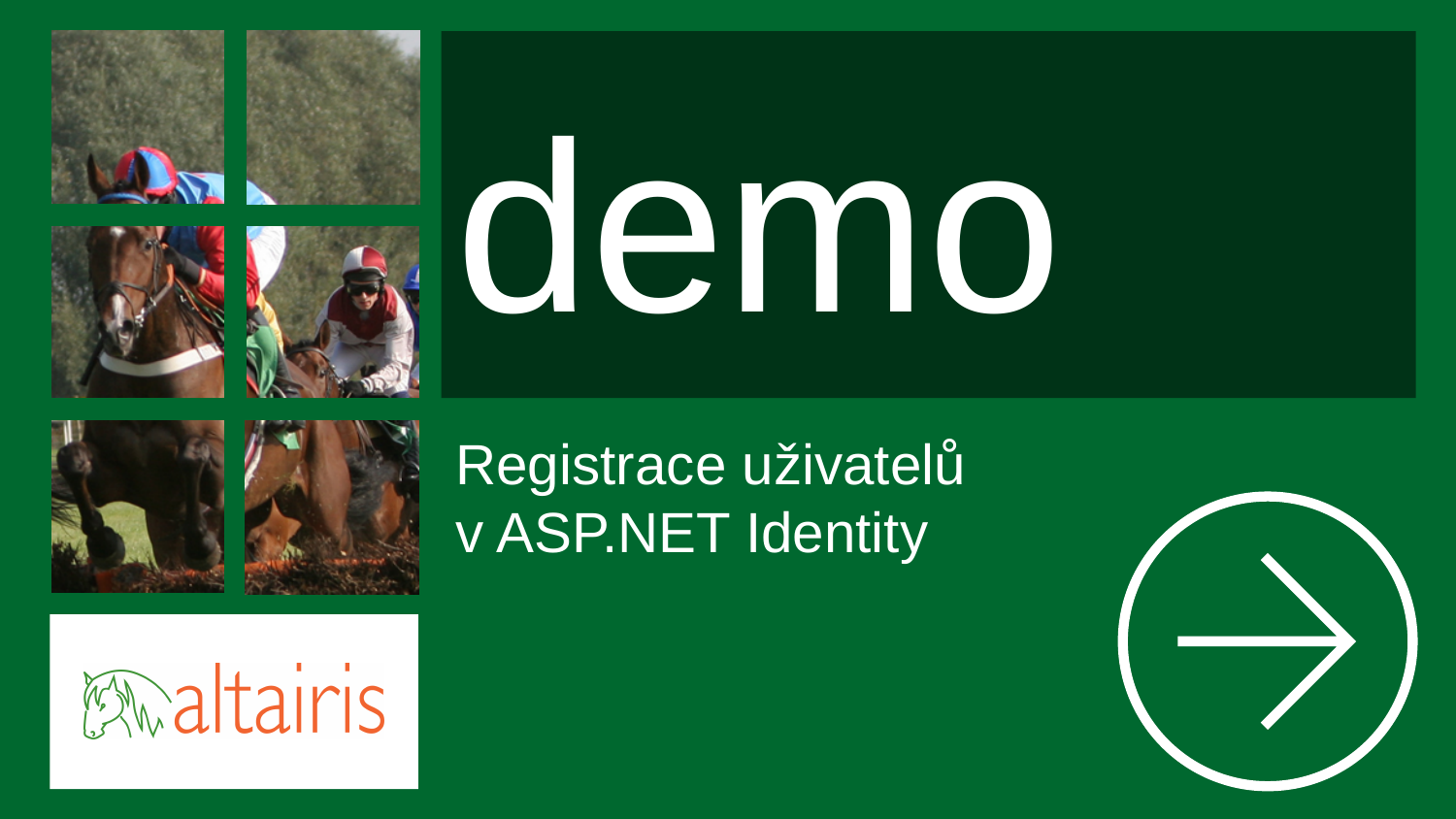

demo
# Registrace uživatelů v ASP.NET Identity